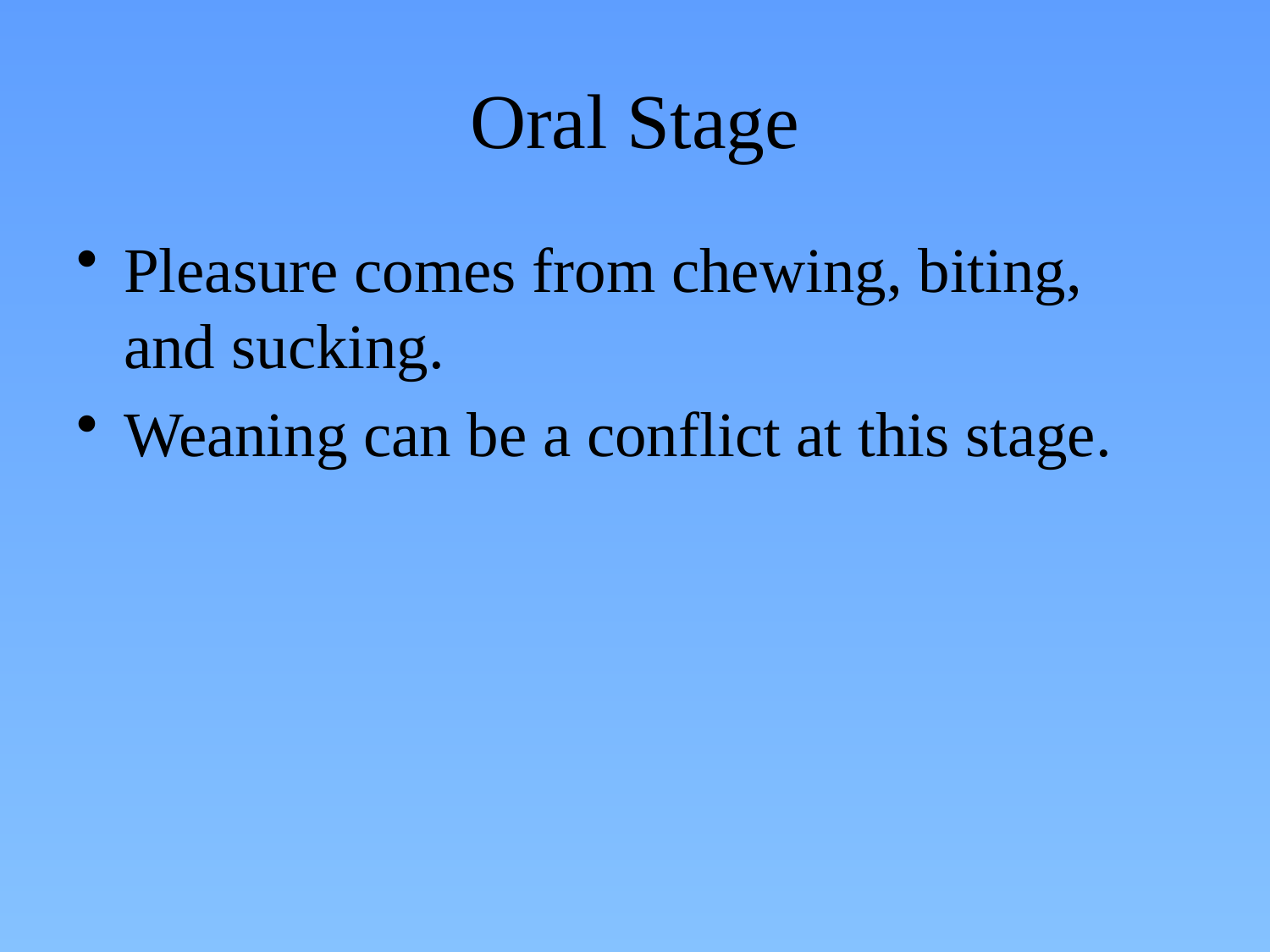

# Oral Stage
Pleasure comes from chewing, biting, and sucking.
Weaning can be a conflict at this stage.